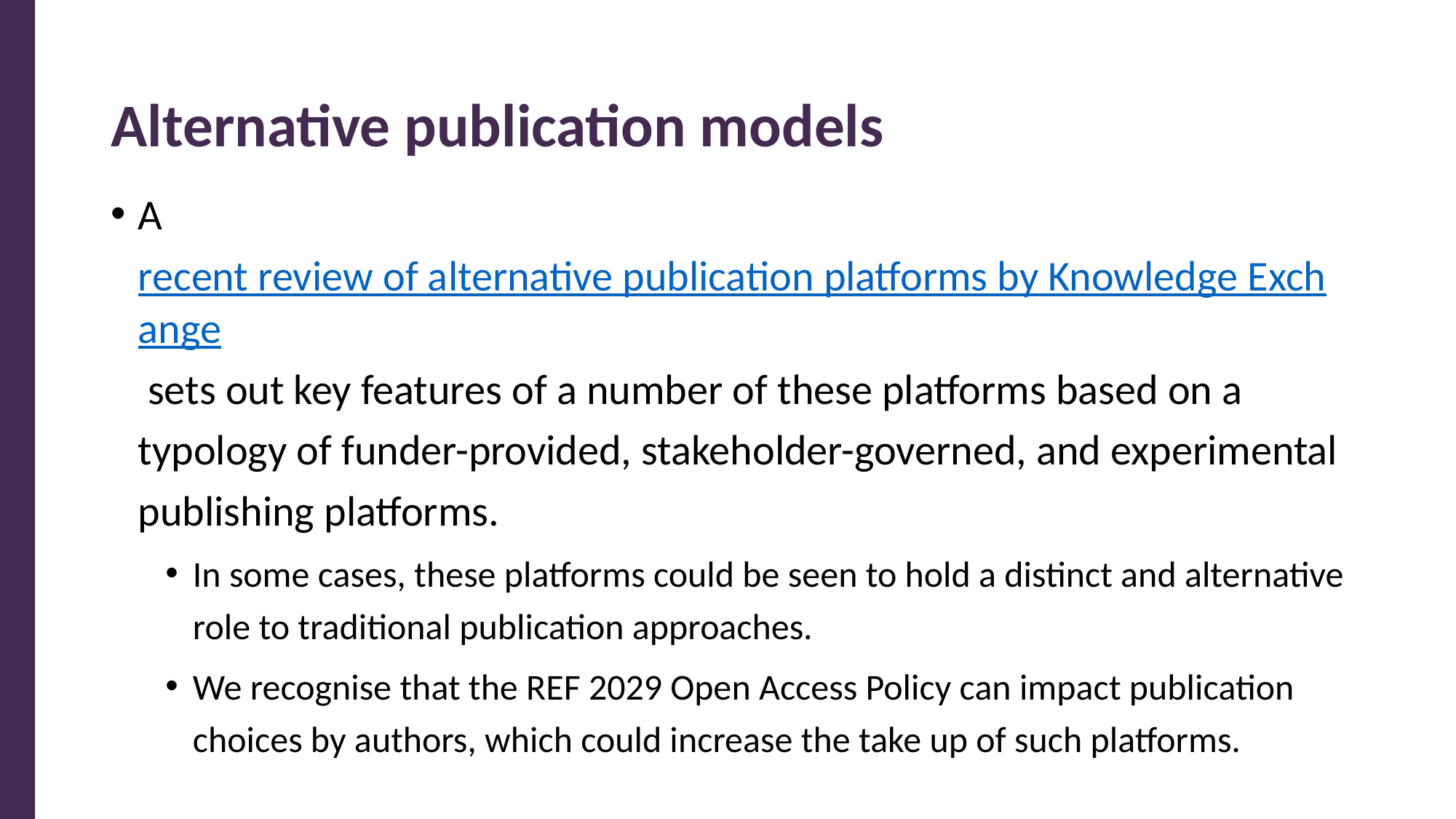

# Alternative publication models
A recent review of alternative publication platforms by Knowledge Exchange sets out key features of a number of these platforms based on a typology of funder-provided, stakeholder-governed, and experimental publishing platforms.
In some cases, these platforms could be seen to hold a distinct and alternative role to traditional publication approaches.
We recognise that the REF 2029 Open Access Policy can impact publication choices by authors, which could increase the take up of such platforms.